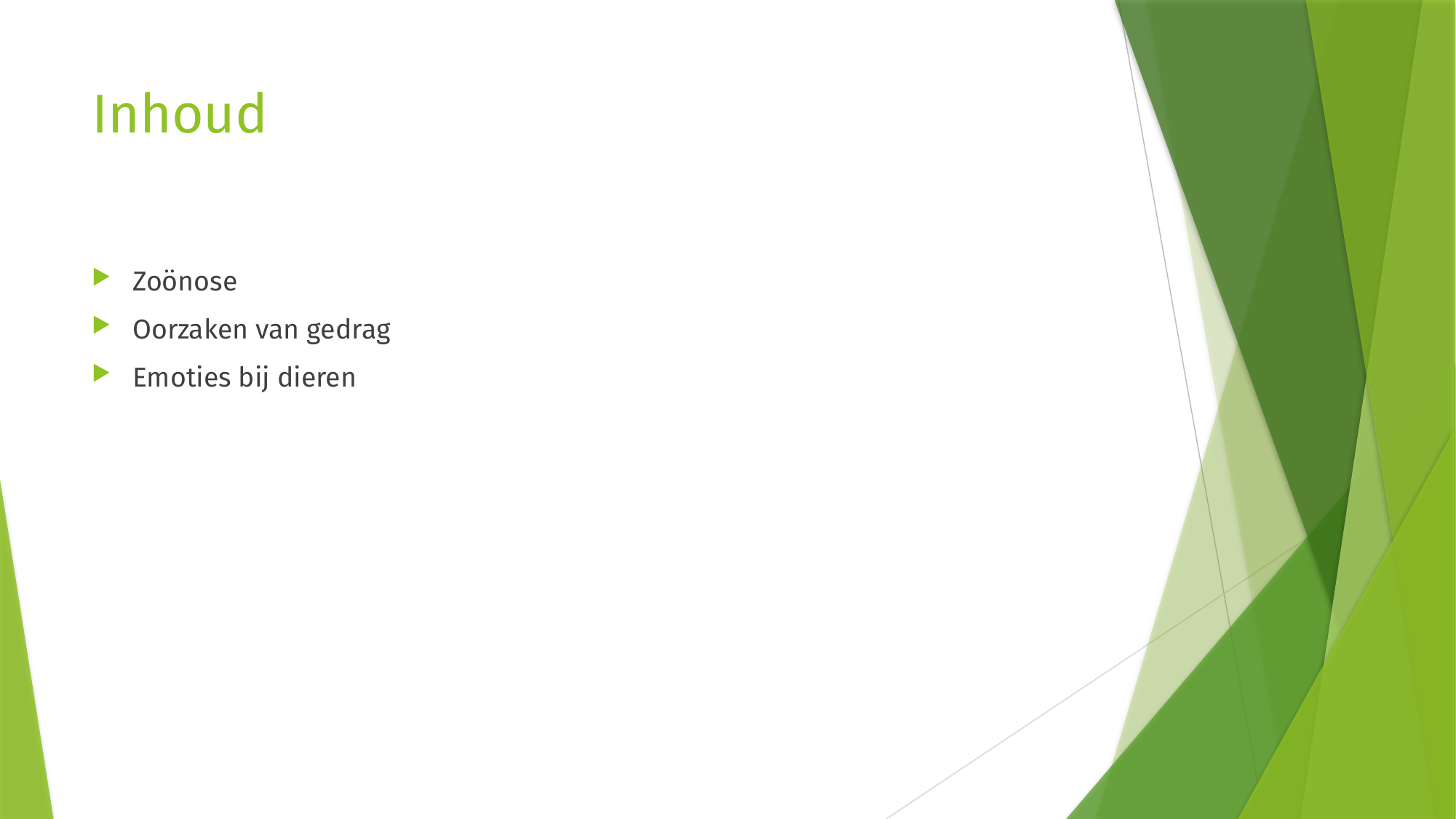

# Inhoud
Zoönose
Oorzaken van gedrag
Emoties bij dieren